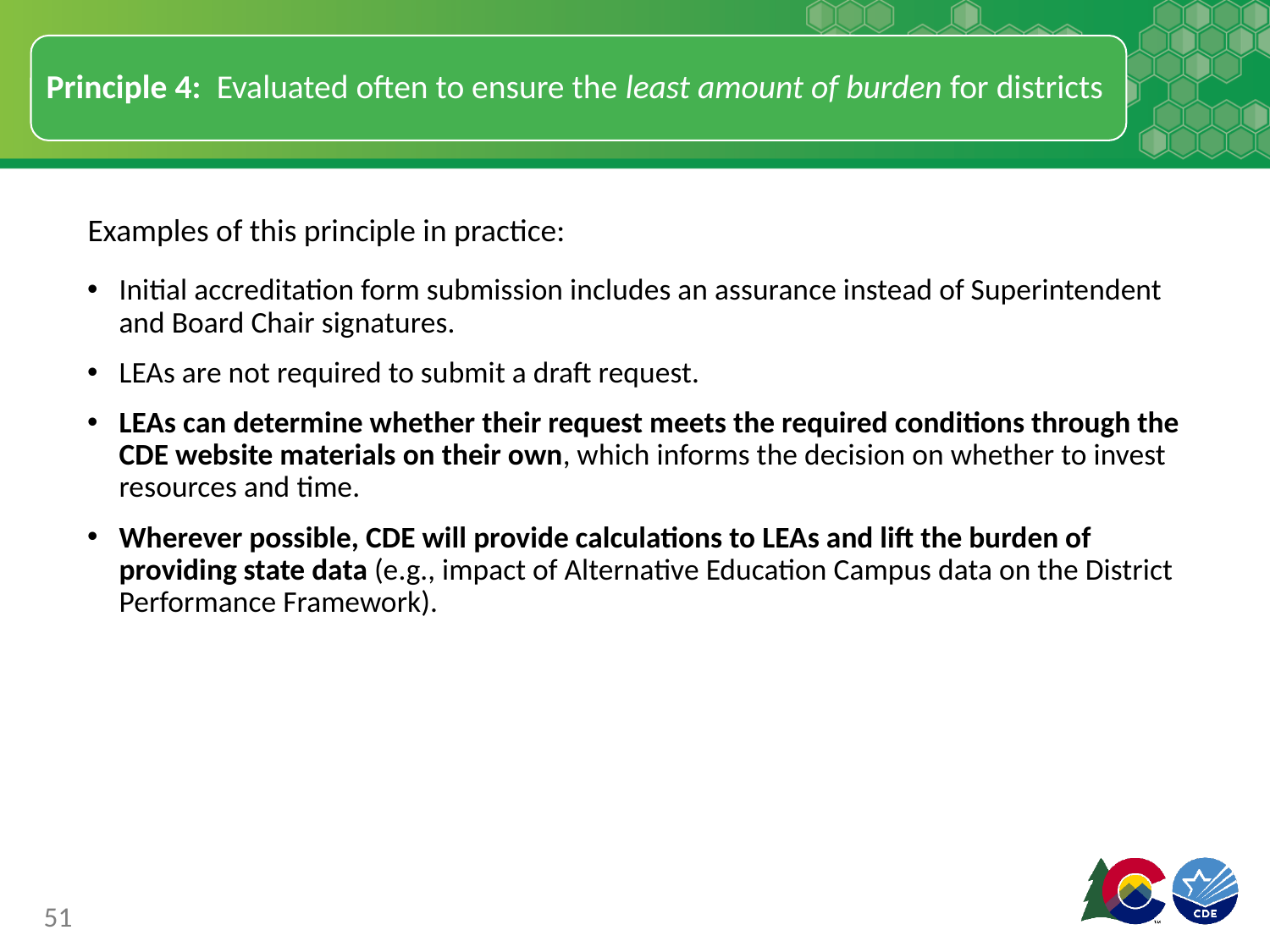

Principle 4:  Evaluated often to ensure the least amount of burden for districts
Examples of this principle in practice:
Initial accreditation form submission includes an assurance instead of Superintendent and Board Chair signatures.
LEAs are not required to submit a draft request.
LEAs can determine whether their request meets the required conditions through the CDE website materials on their own, which informs the decision on whether to invest resources and time.
Wherever possible, CDE will provide calculations to LEAs and lift the burden of providing state data (e.g., impact of Alternative Education Campus data on the District Performance Framework).
51